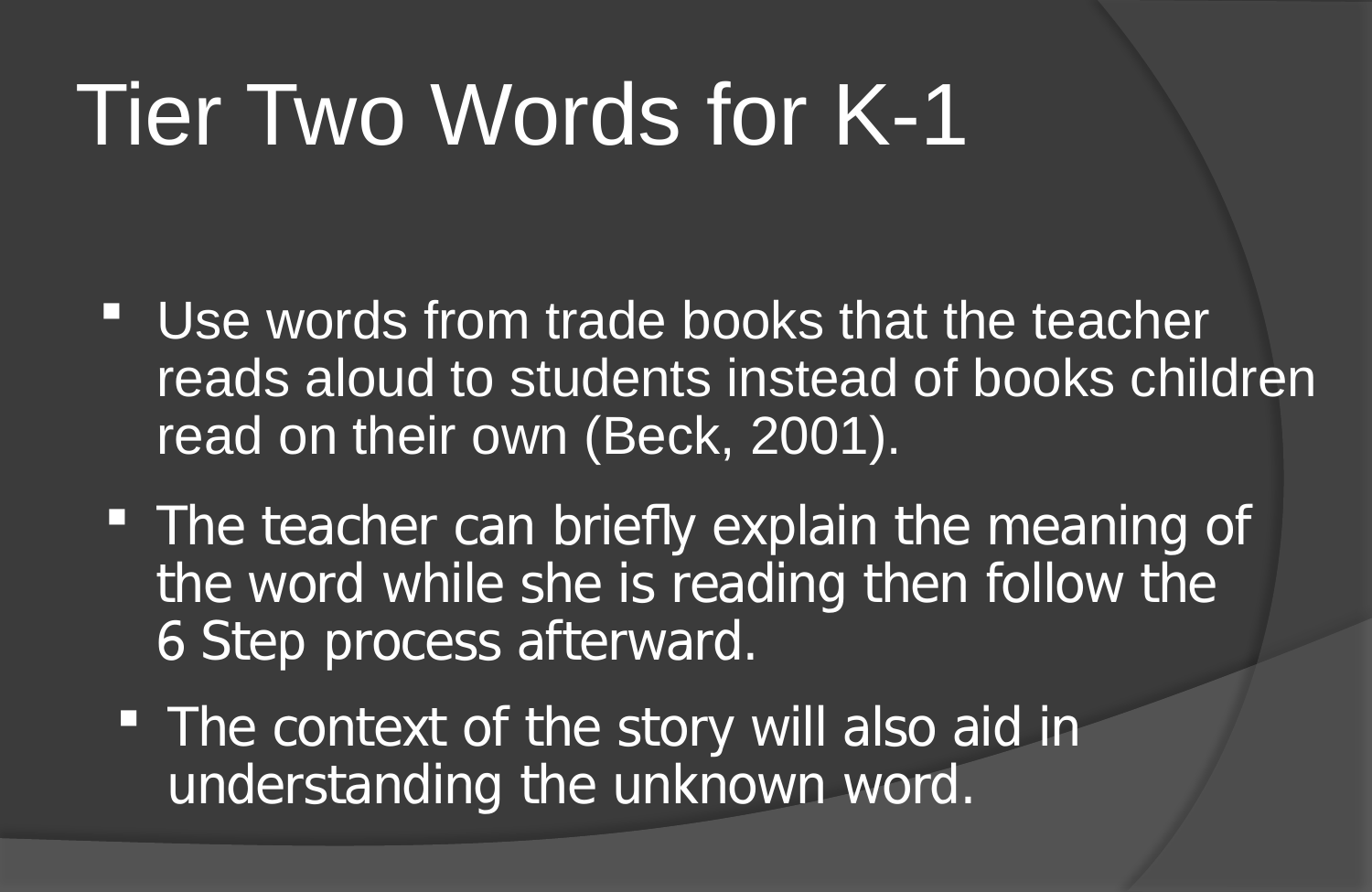

# Tier Two Words for K-1
Use words from trade books that the teacher reads aloud to students instead of books children read on their own (Beck, 2001).
The teacher can briefly explain the meaning of the word while she is reading then follow the 6 Step process afterward.
The context of the story will also aid in understanding the unknown word.